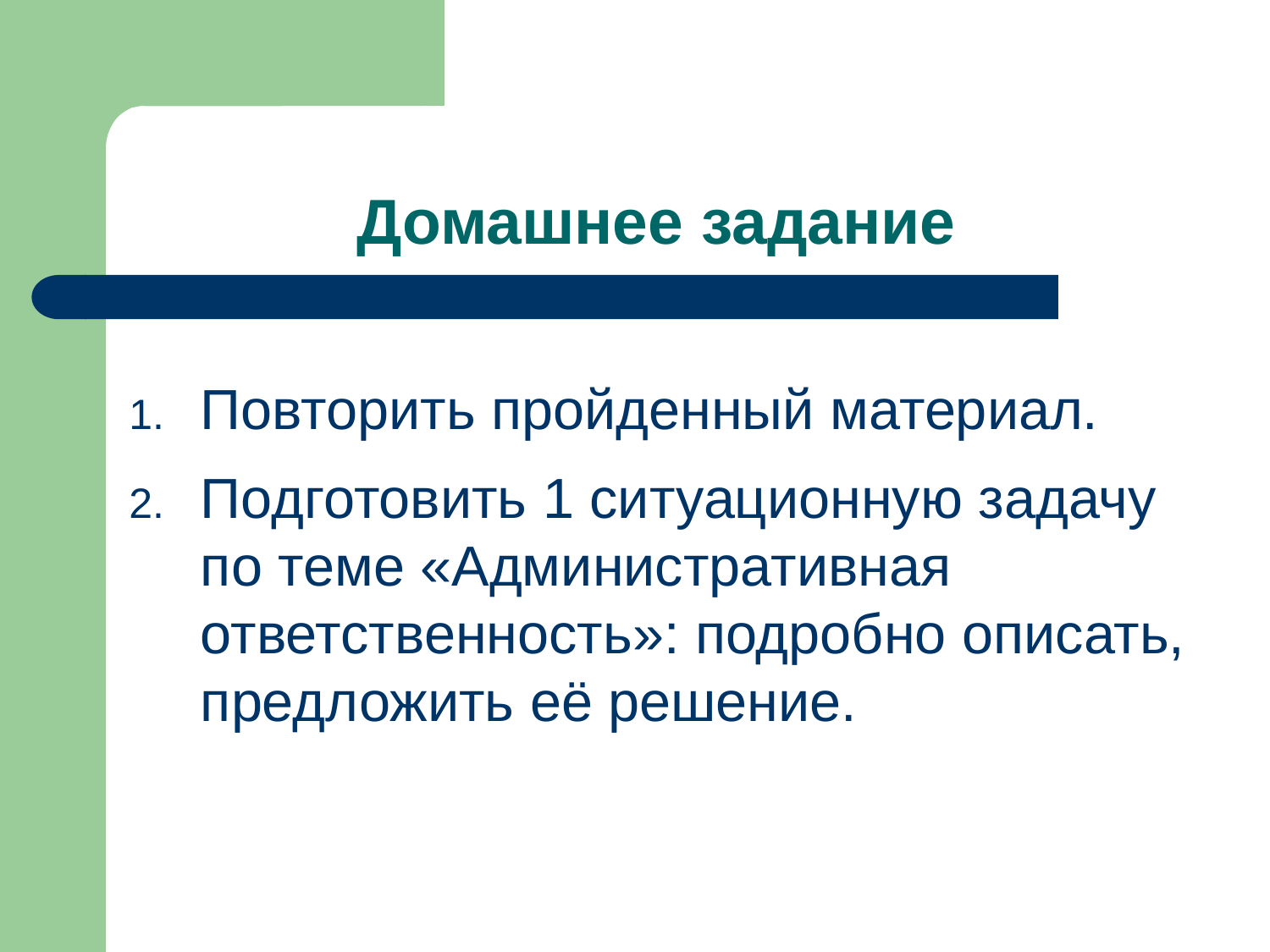

# Домашнее задание
Повторить пройденный материал.
Подготовить 1 ситуационную задачу по теме «Административная ответственность»: подробно описать, предложить её решение.